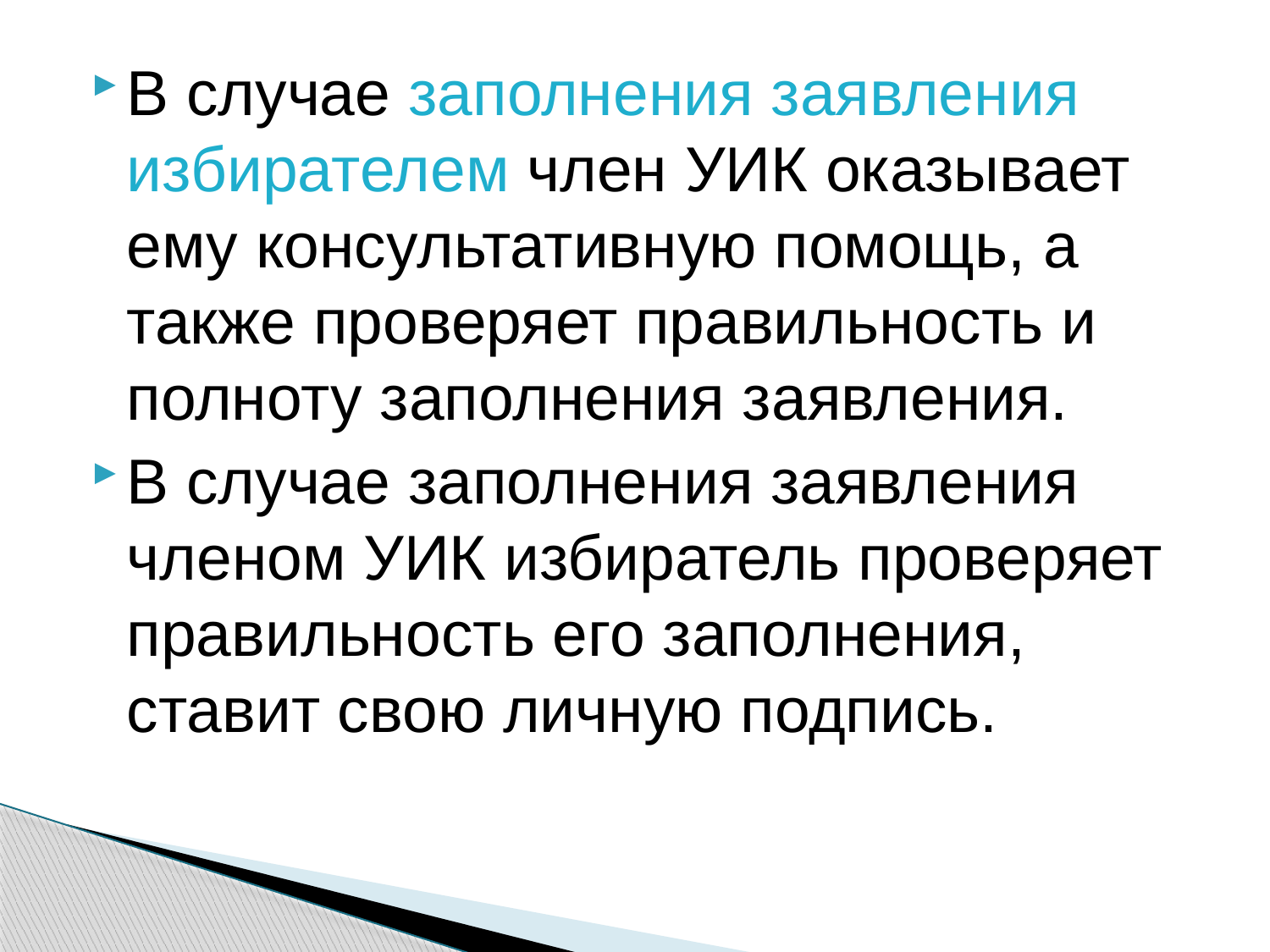

В случае заполнения заявления избирателем член УИК оказывает ему консультативную помощь, а также проверяет правильность и полноту заполнения заявления.
В случае заполнения заявления членом УИК избиратель проверяет правильность его заполнения, ставит свою личную подпись.